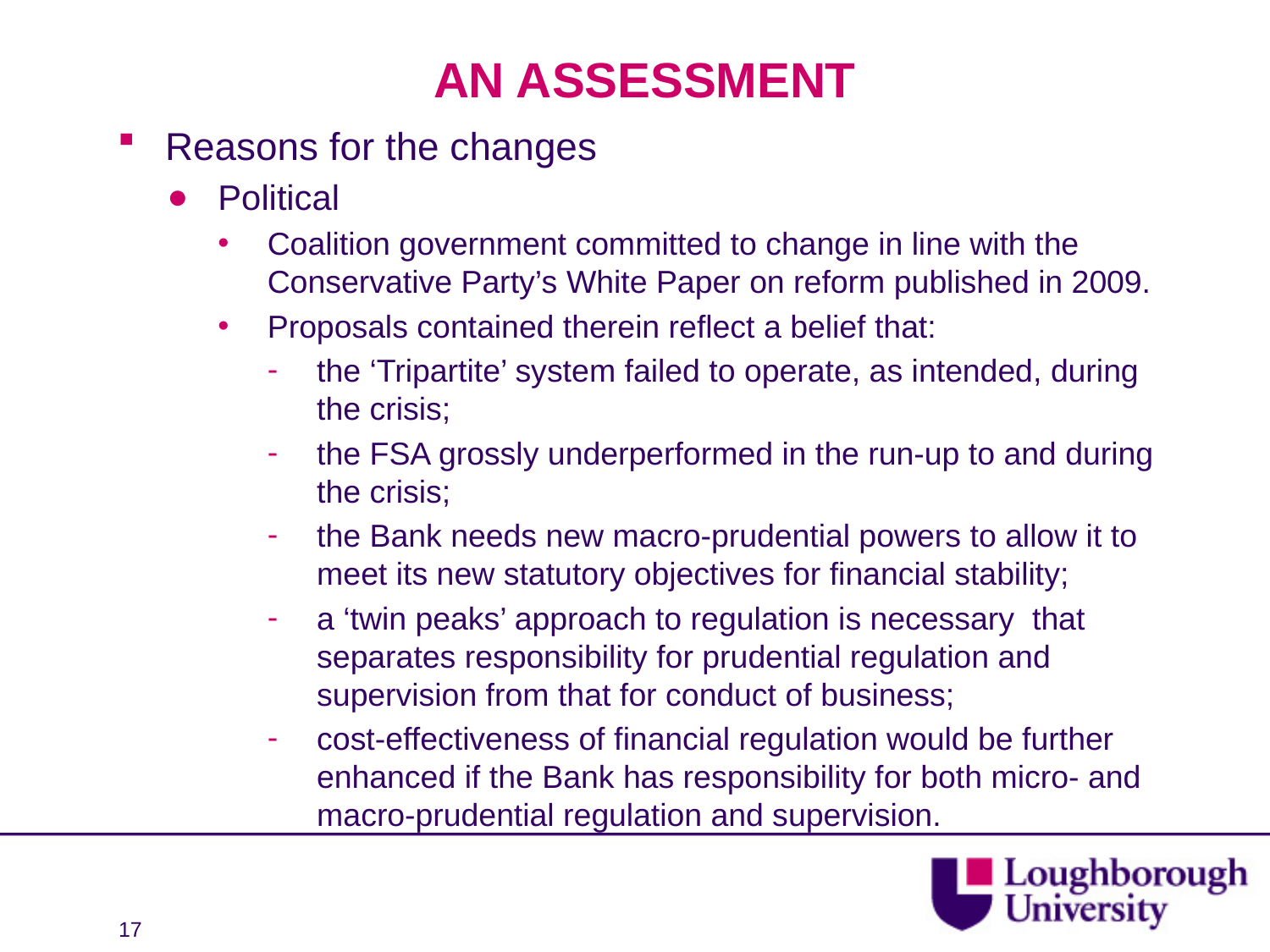

# AN ASSESSMENT
Reasons for the changes
Political
Coalition government committed to change in line with the Conservative Party’s White Paper on reform published in 2009.
Proposals contained therein reflect a belief that:
the ‘Tripartite’ system failed to operate, as intended, during the crisis;
the FSA grossly underperformed in the run-up to and during the crisis;
the Bank needs new macro-prudential powers to allow it to meet its new statutory objectives for financial stability;
a ‘twin peaks’ approach to regulation is necessary  that separates responsibility for prudential regulation and supervision from that for conduct of business;
cost-effectiveness of financial regulation would be further enhanced if the Bank has responsibility for both micro- and macro-prudential regulation and supervision.

17